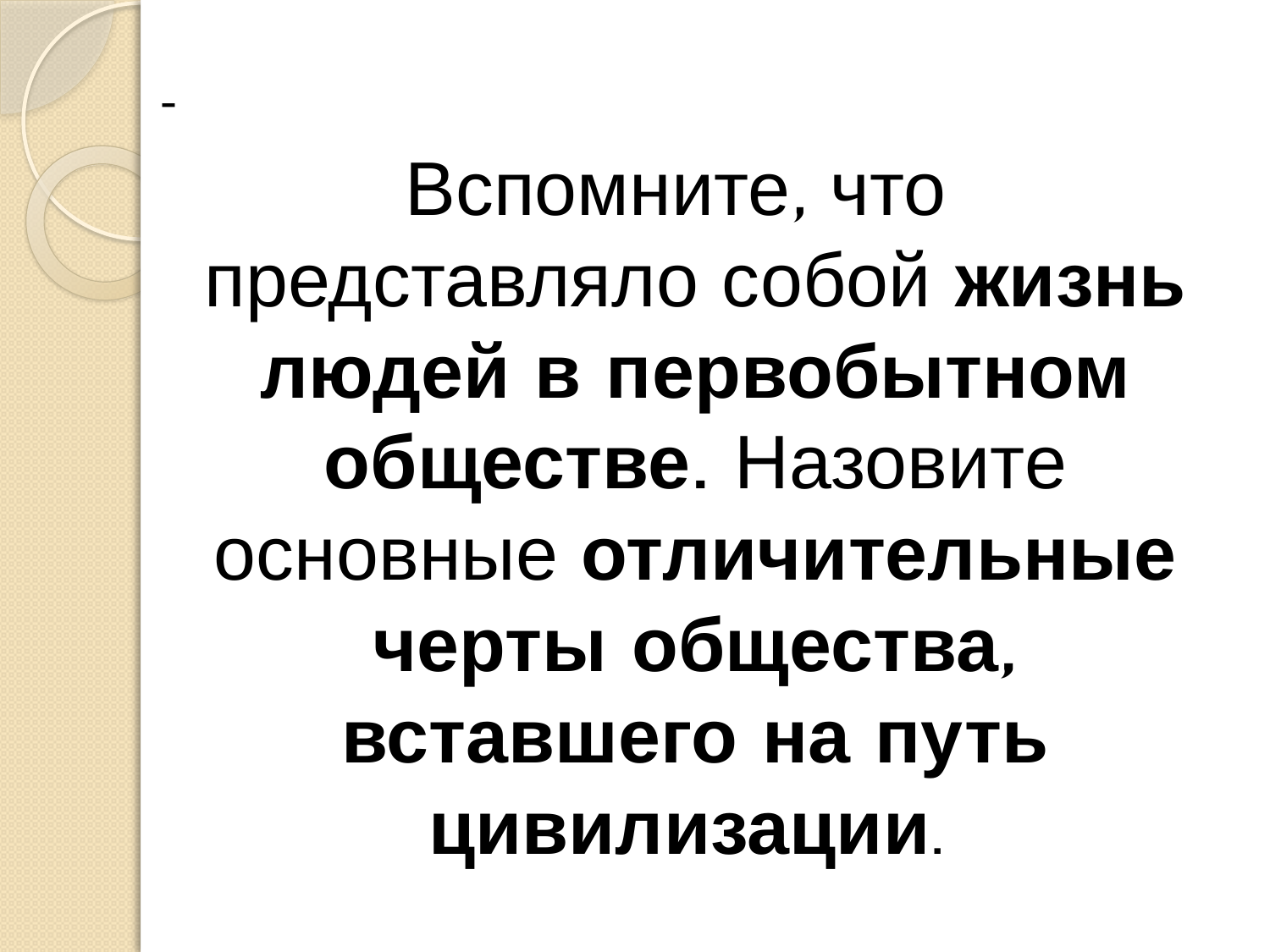

-
Вспомните, что представляло собой жизнь людей в первобытном обществе. Назовите основные отличительные черты общества, вставшего на путь цивилизации.